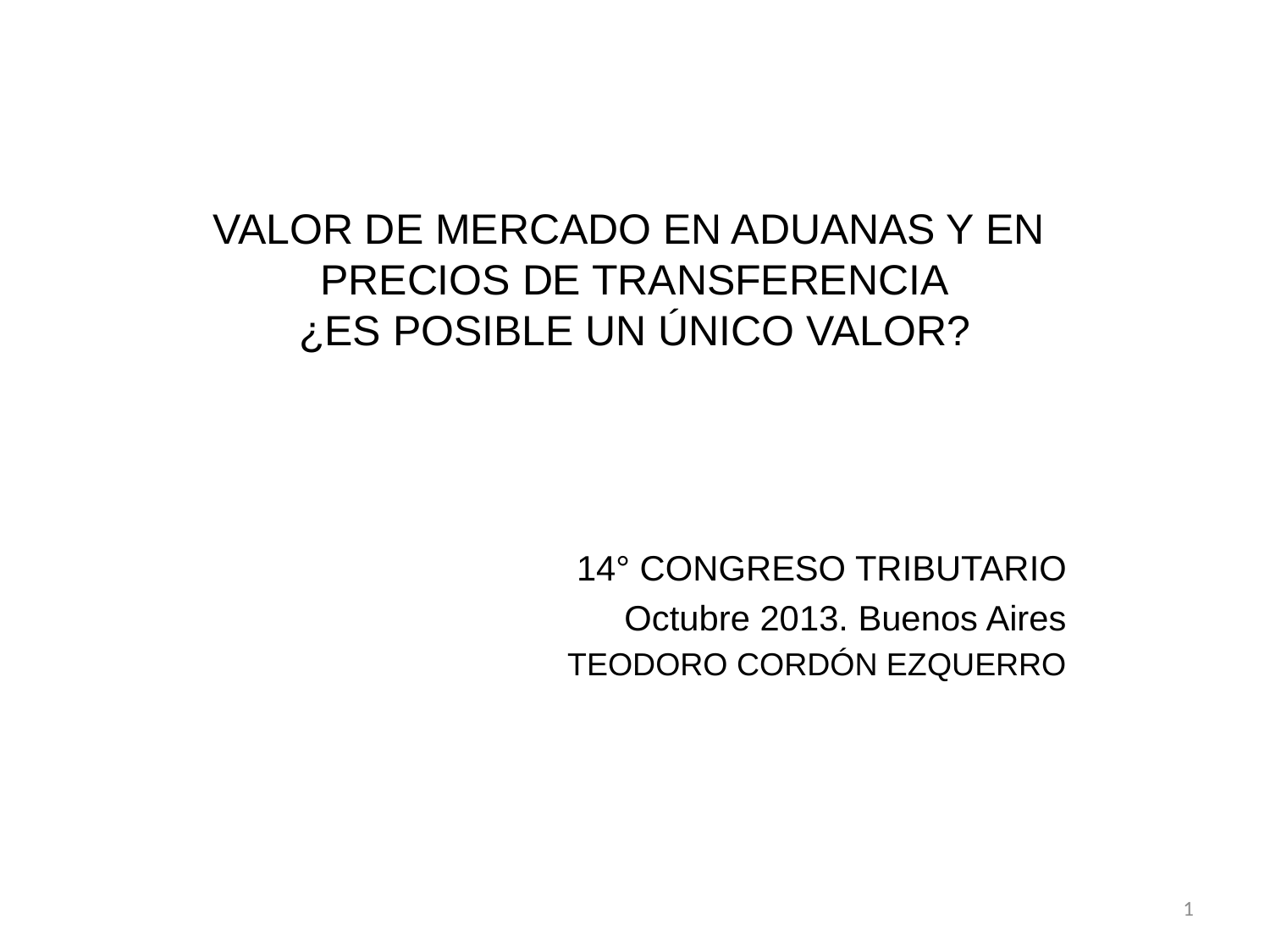

# VALOR DE MERCADO EN ADUANAS Y EN PRECIOS DE TRANSFERENCIA ¿ES POSIBLE UN ÚNICO VALOR?
14° CONGRESO TRIBUTARIO
Octubre 2013. Buenos Aires
TEODORO CORDÓN EZQUERRO

1